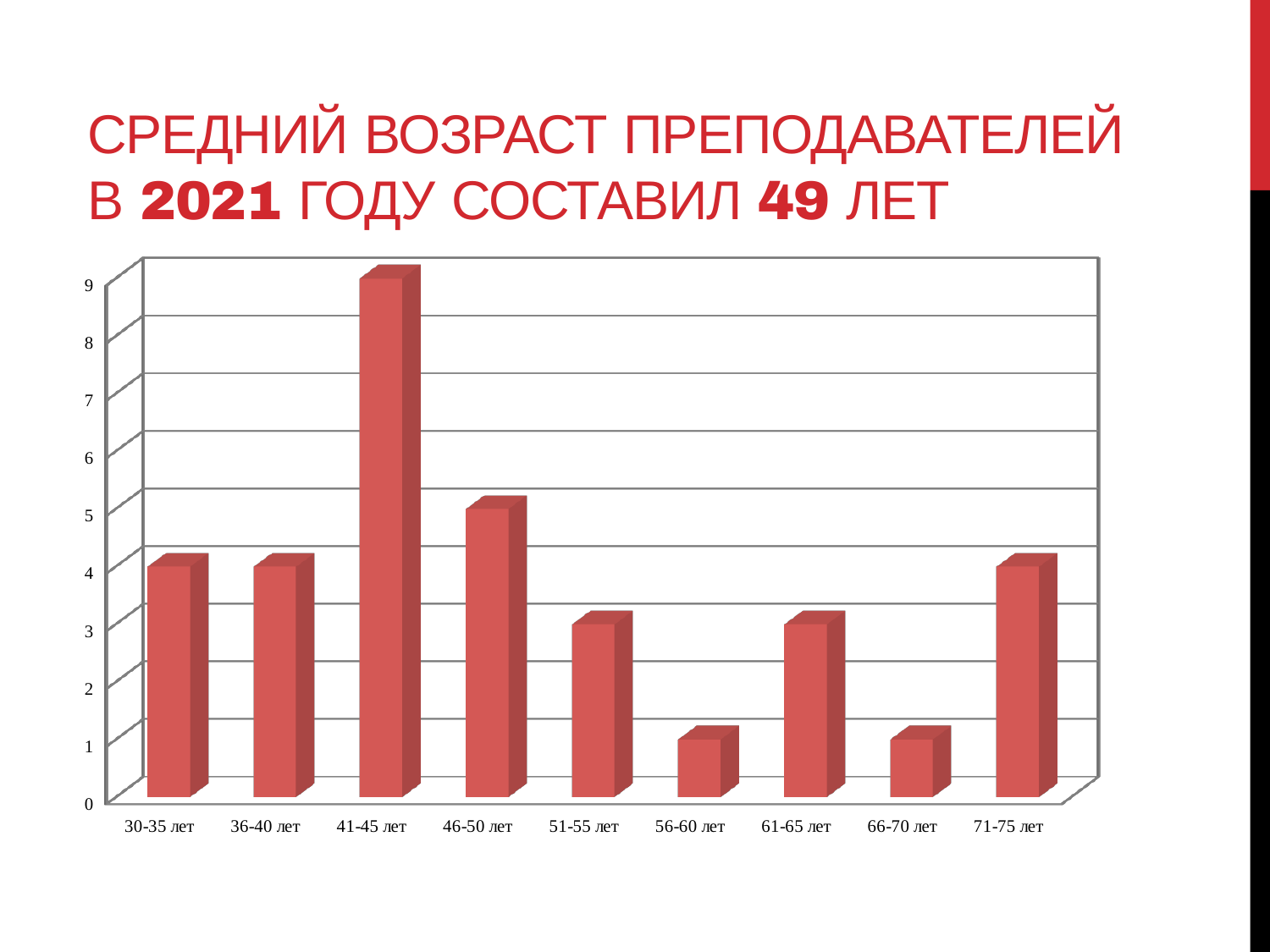

# Средний возраст преподавателей в 2021 году составил 49 лет

[unsupported chart]